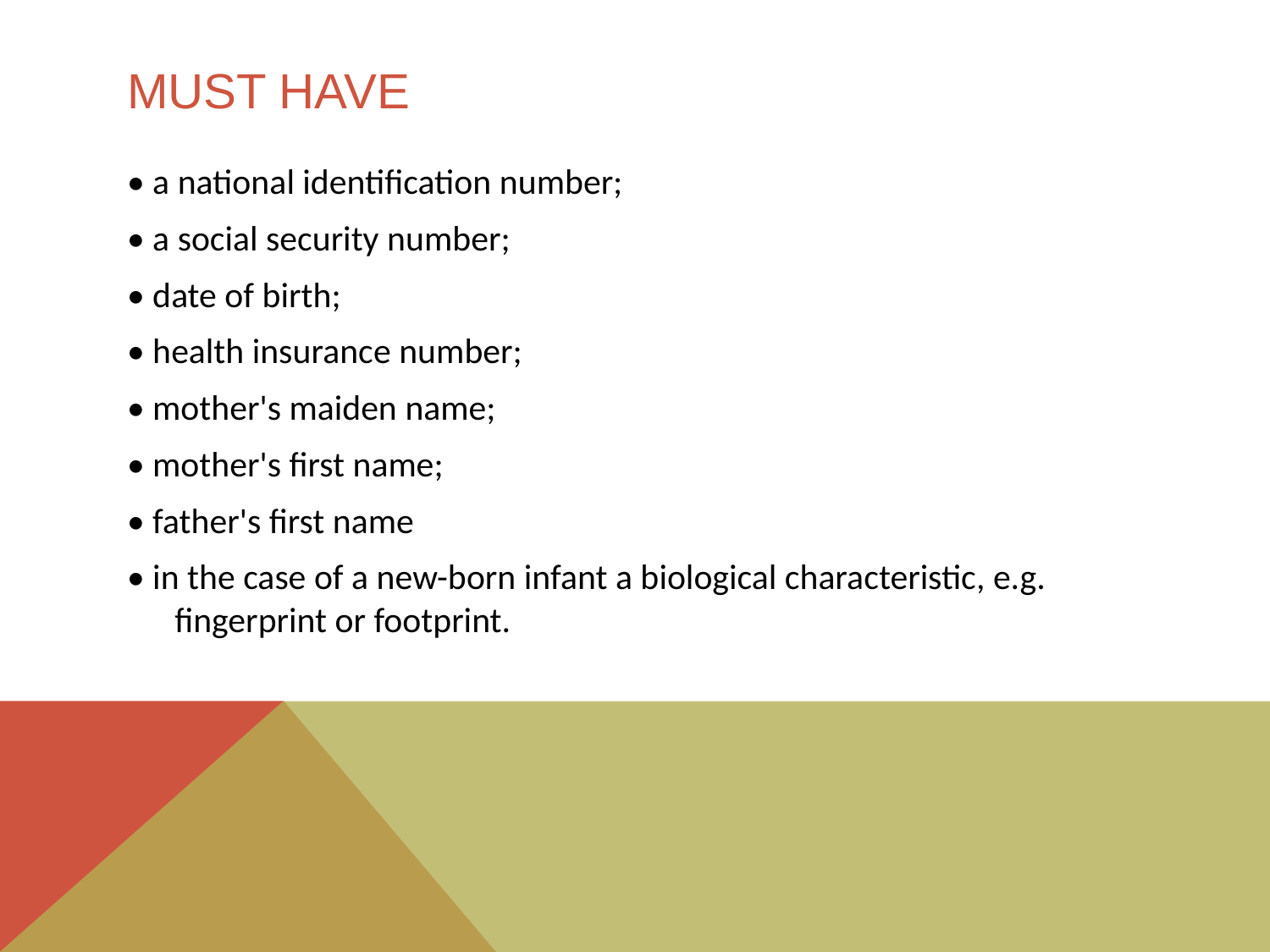

# MUST HAVE
• a national identification number;
• a social security number;
• date of birth;
• health insurance number;
• mother's maiden name;
• mother's first name;
• father's first name
• in the case of a new-born infant a biological characteristic, e.g. fingerprint or footprint.